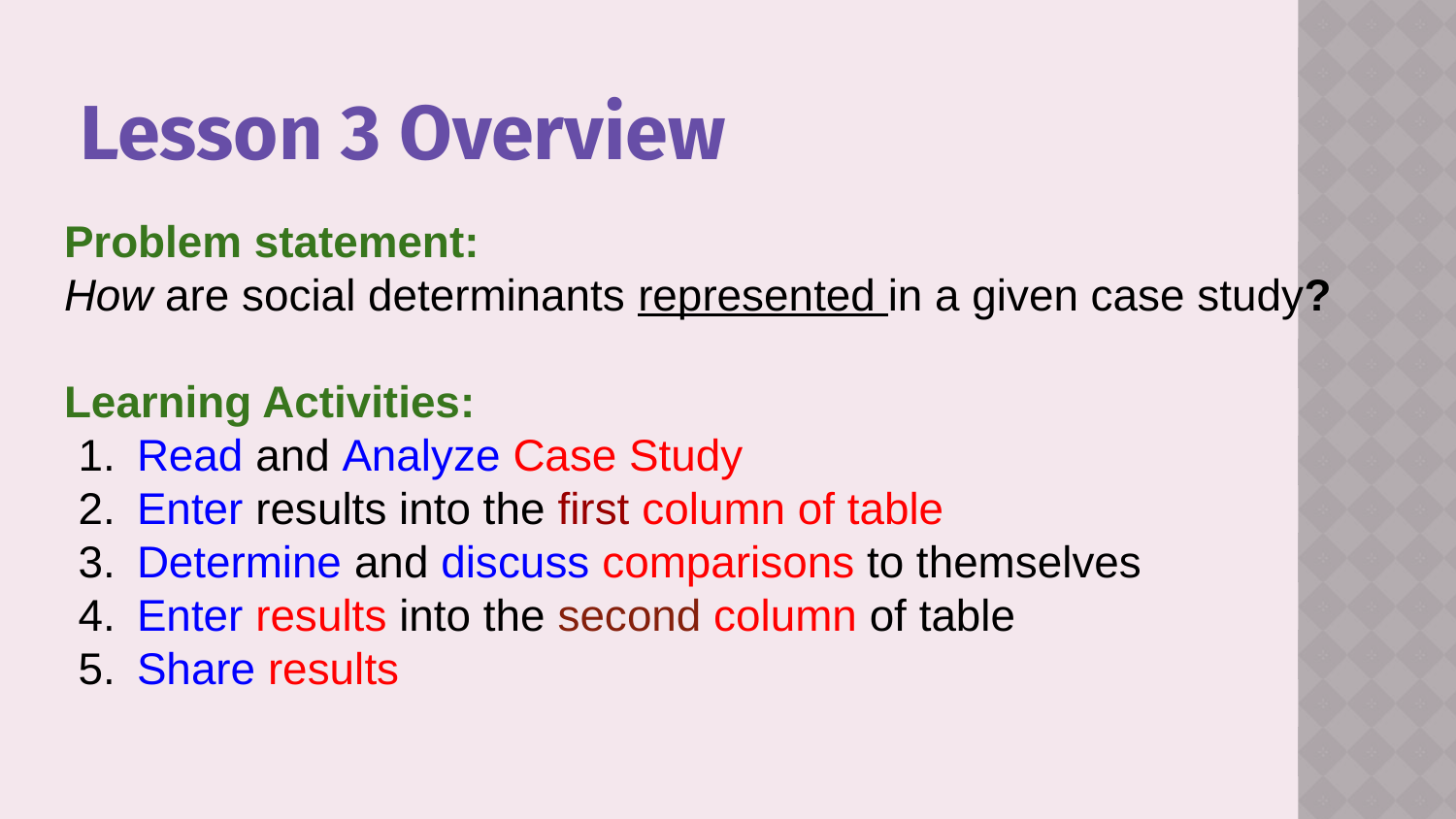

# Lesson 3 Overview
Problem statement:
How are social determinants represented in a given case study?

Learning Activities:
Read and Analyze Case Study
Enter results into the first column of table
Determine and discuss comparisons to themselves
Enter results into the second column of table
Share results